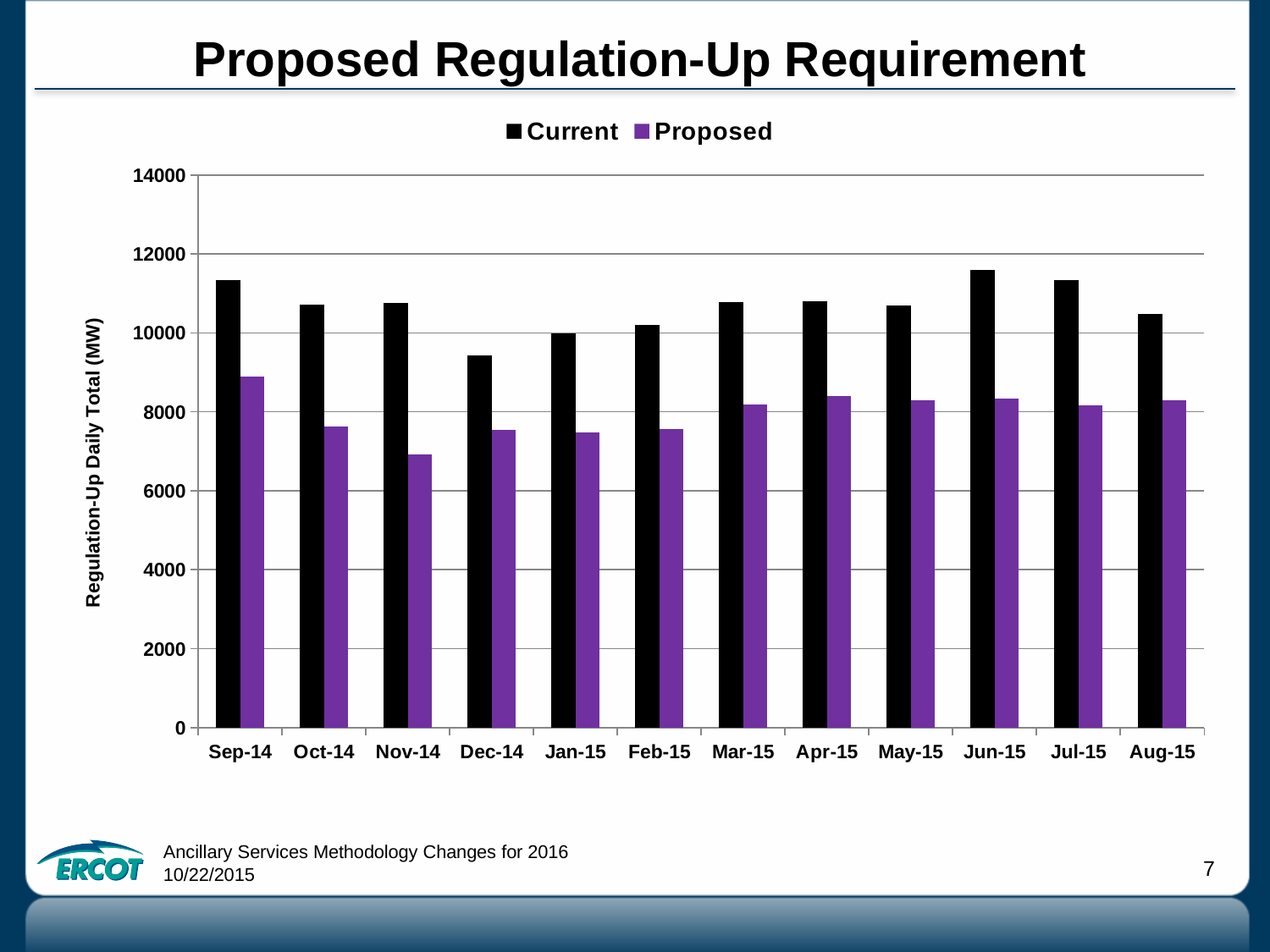

# Proposed Regulation-Up Requirement

### Chart

| Category | Current | Proposed |
|---|---|---|
| 42005 | 9983.0 | 7476.0 |
| 42036 | 10197.0 | 7565.0 |
| 42064 | 10783.0 | 8194.0 |
| 42095 | 10796.0 | 8408.0 |
| 42125 | 10696.0 | 8283.0 |
| 42156 | 11583.0 | 8338.0 |
| 42186 | 11346.0 | 8166.0 |
| 42217 | 10481.0 | 8291.0 |
| 41883 | 11336.0 | 8903.0 |
| 41913 | 10714.0 | 7632.0 |
| 41944 | 10751.0 | 6921.0 |
| 41974 | 9430.0 | 7546.0 |